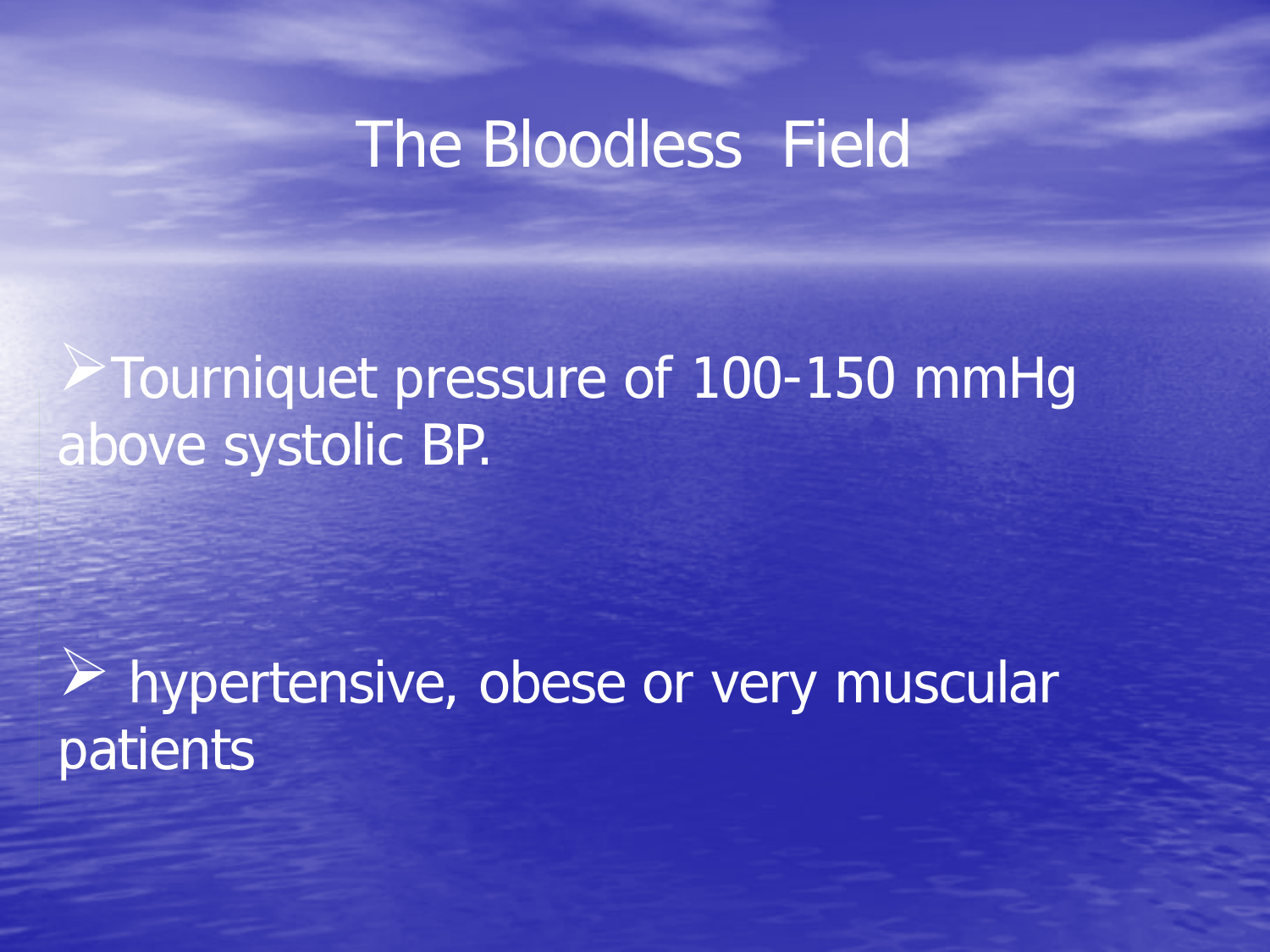

# The Bloodless  Field

Tourniquet pressure of 100-150 mmHg above systolic BP.

 hypertensive, obese or very muscular patients